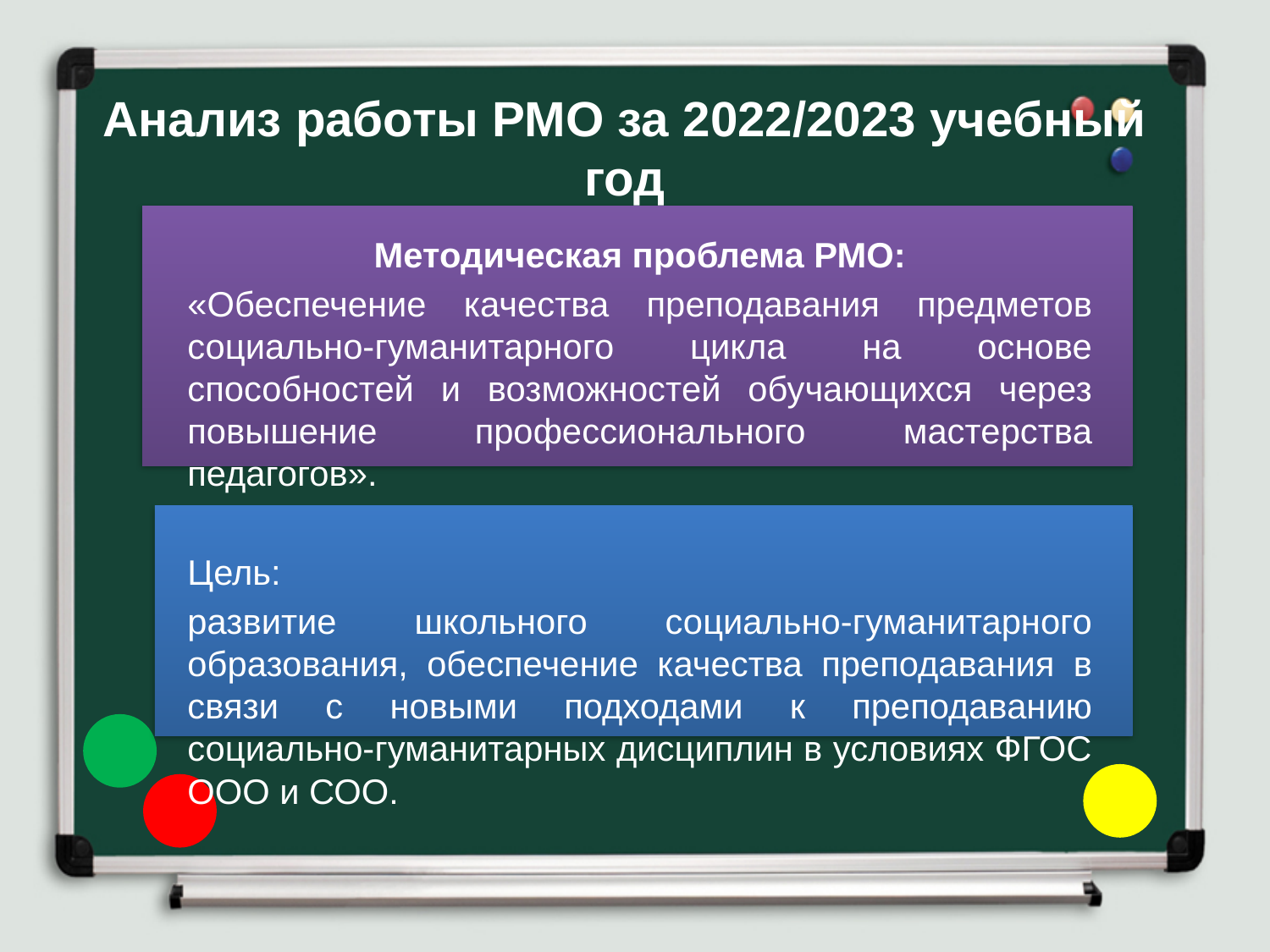

# Анализ работы РМО за 2022/2023 учебный год

Методическая проблема РМО:
«Обеспечение качества преподавания предметов социально-гуманитарного цикла на основе способностей и возможностей обучающихся через повышение профессионального мастерства педагогов».

Цель:
развитие школьного социально-гуманитарного образования, обеспечение качества преподавания в связи с новыми подходами к преподаванию социально-гуманитарных дисциплин в условиях ФГОС ООО и СОО.